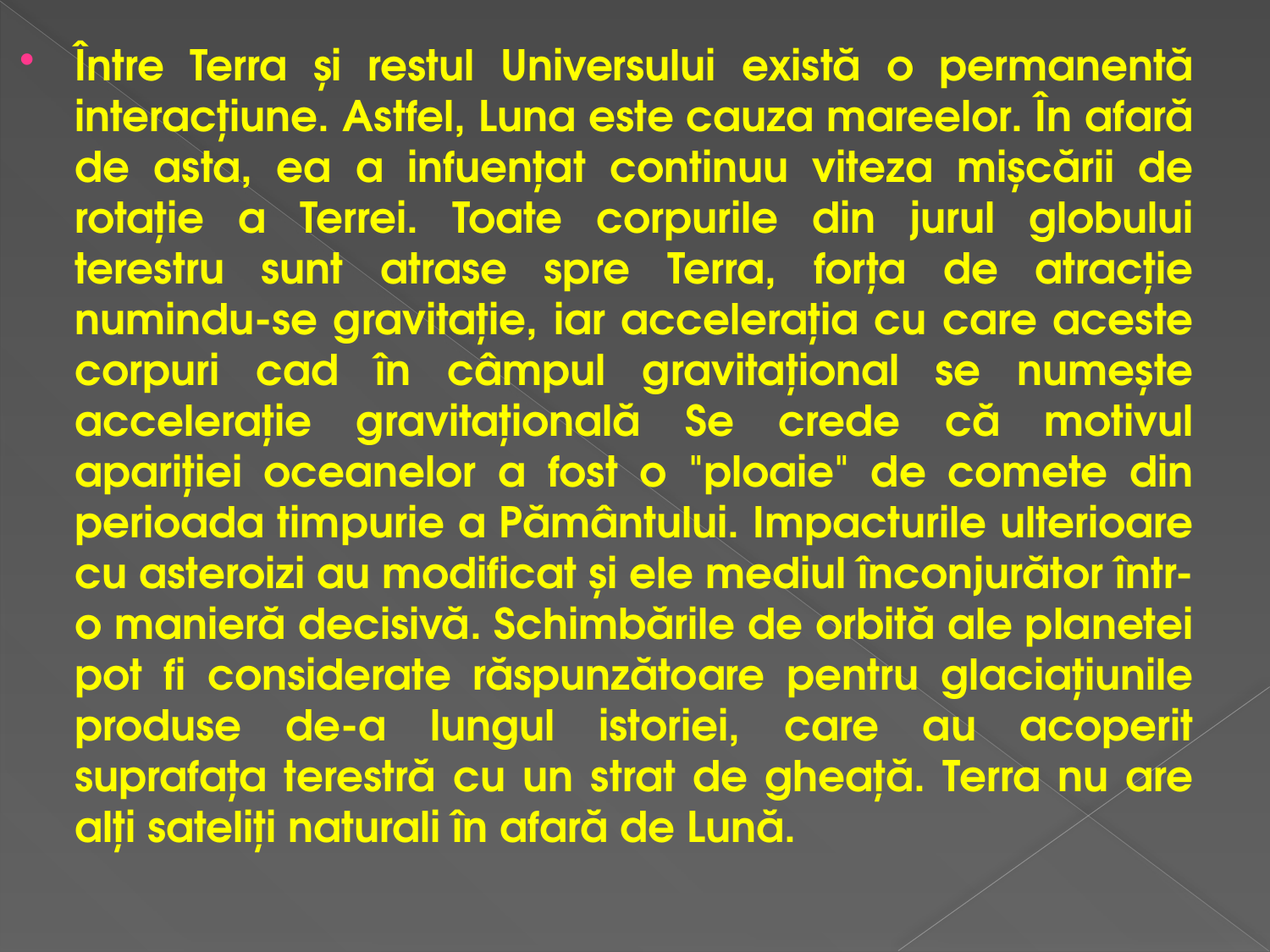

Între Terra și restul Universului există o permanentă interacțiune. Astfel, Luna este cauza mareelor. În afară de asta, ea a infuențat continuu viteza mișcării de rotație a Terrei. Toate corpurile din jurul globului terestru sunt atrase spre Terra, forța de atracție numindu-se gravitație, iar accelerația cu care aceste corpuri cad în câmpul gravitațional se numește accelerație gravitațională Se crede că motivul apariției oceanelor a fost o "ploaie" de comete din perioada timpurie a Pământului. Impacturile ulterioare cu asteroizi au modificat și ele mediul înconjurător într-o manieră decisivă. Schimbările de orbită ale planetei pot fi considerate răspunzătoare pentru glaciațiunile produse de-a lungul istoriei, care au acoperit suprafața terestră cu un strat de gheață. Terra nu are alți sateliți naturali în afară de Lună.